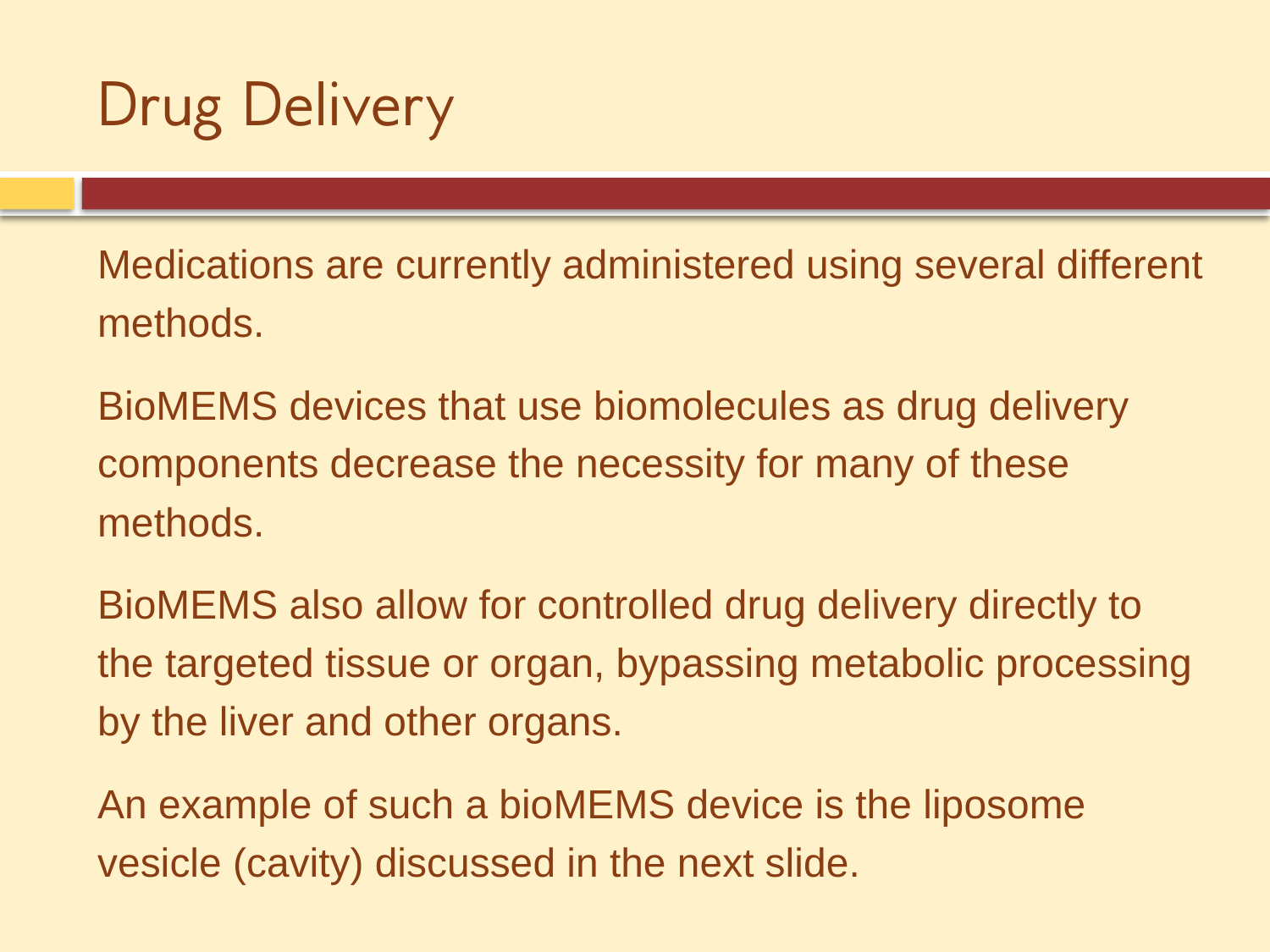

# Drug Delivery
Medications are currently administered using several different methods.
BioMEMS devices that use biomolecules as drug delivery components decrease the necessity for many of these methods.
BioMEMS also allow for controlled drug delivery directly to the targeted tissue or organ, bypassing metabolic processing by the liver and other organs.
An example of such a bioMEMS device is the liposome vesicle (cavity) discussed in the next slide.